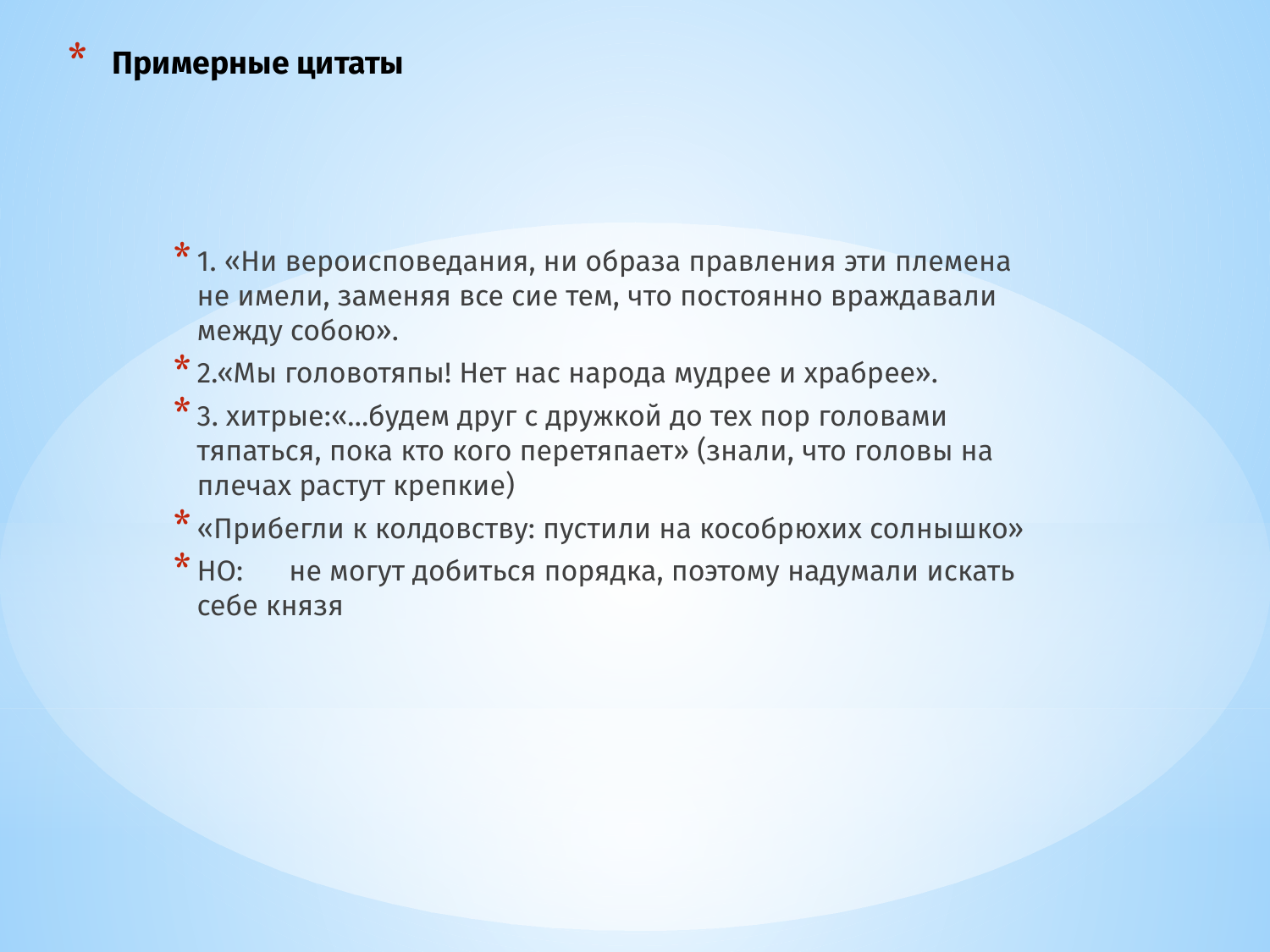

# Примерные цитаты
1. «Ни вероисповедания, ни образа правления эти племена не имели, заменяя все сие тем, что постоянно враждавали между собою».
2.«Мы головотяпы! Нет нас народа мудрее и храбрее».
3. хитрые:«…будем друг с дружкой до тех пор головами тяпаться, пока кто кого перетяпает» (знали, что головы на плечах растут крепкие)
«Прибегли к колдовству: пустили на кособрюхих солнышко»
НО:      не могут добиться порядка, поэтому надумали искать себе князя